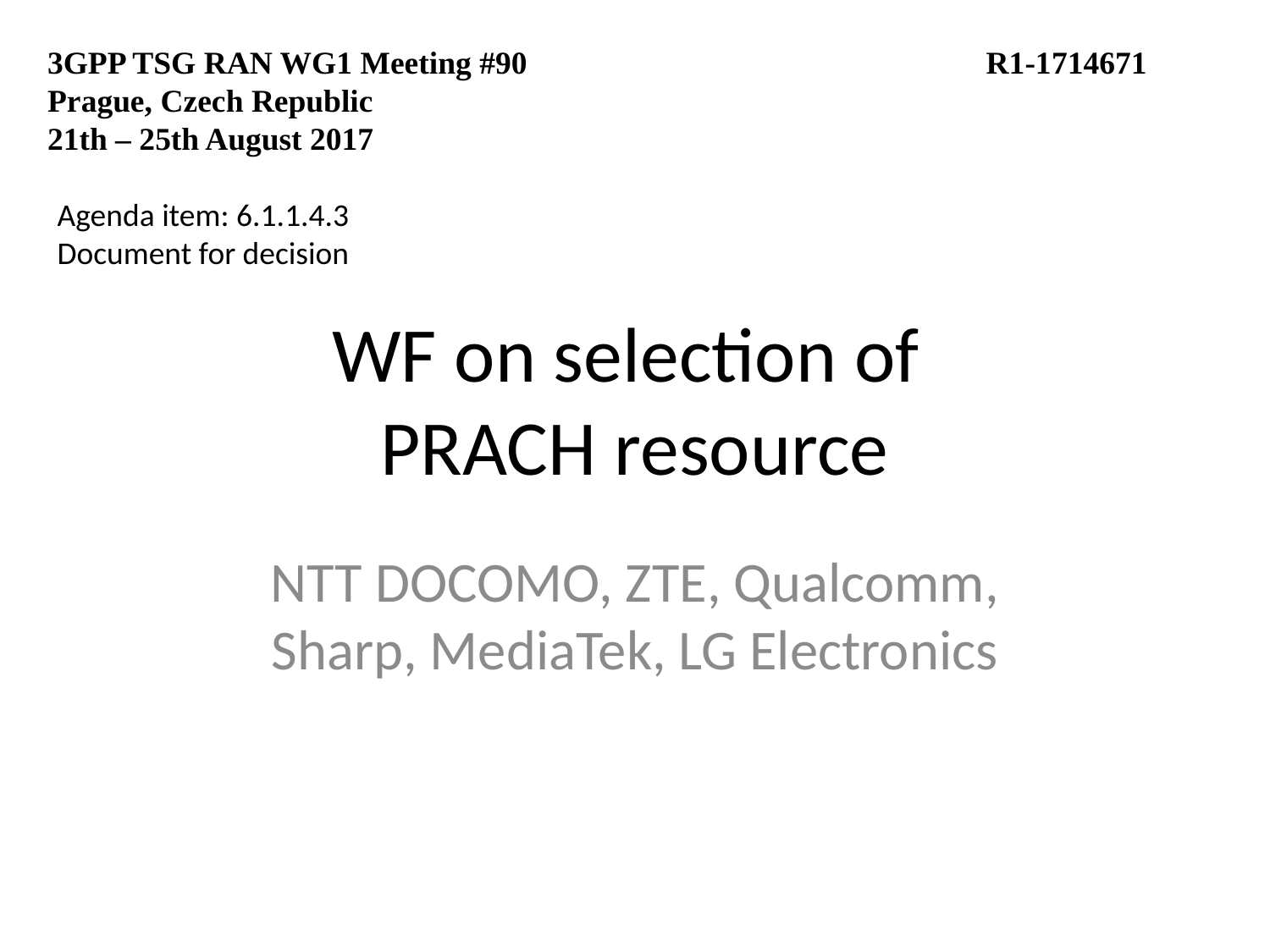

3GPP TSG RAN WG1 Meeting #90	                     	                      R1-1714671
Prague, Czech Republic
21th – 25th August 2017
Agenda item: 6.1.1.4.3
Document for decision
# WF on selection of PRACH resource
NTT DOCOMO, ZTE, Qualcomm, Sharp, MediaTek, LG Electronics